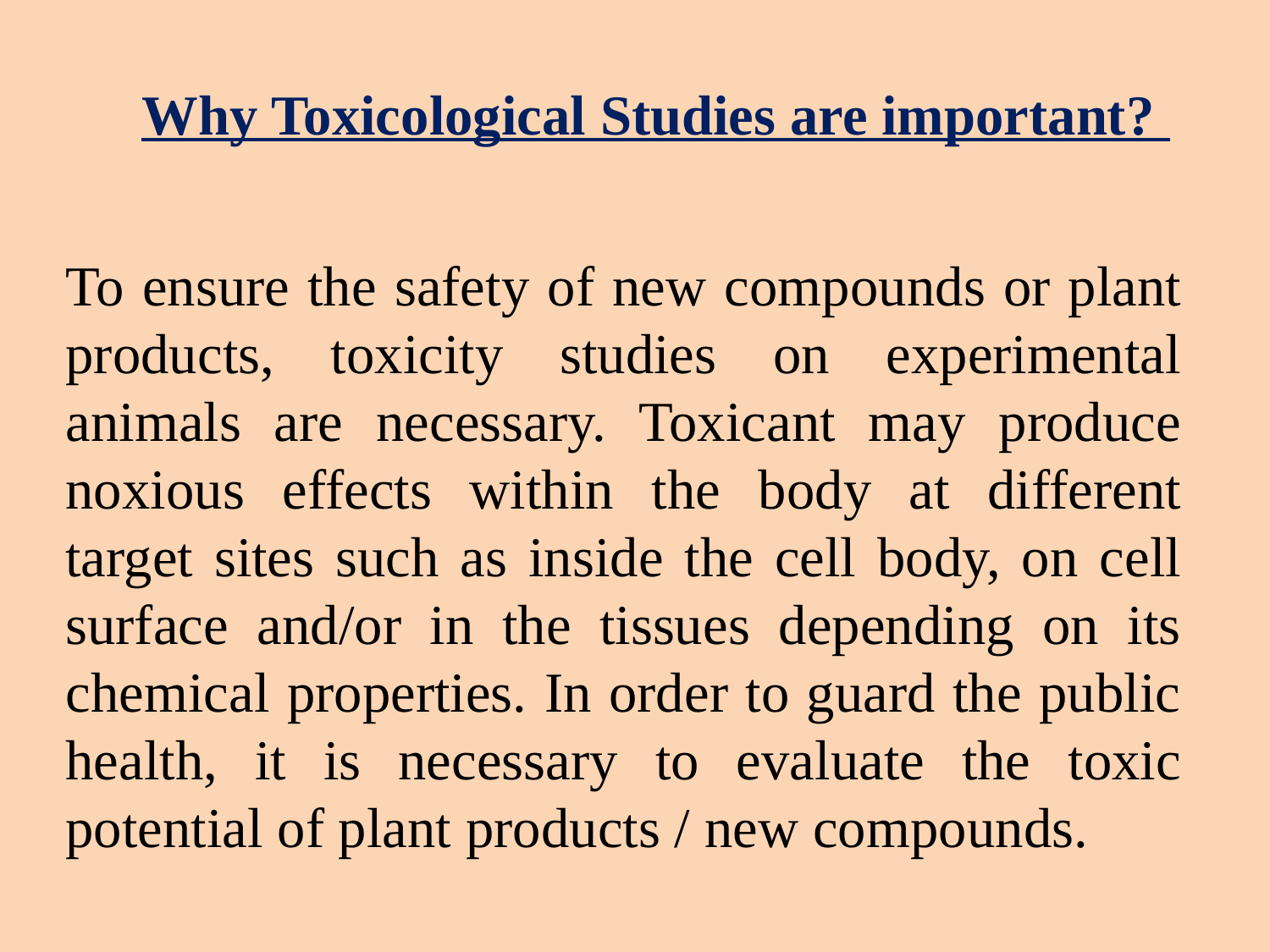

# Why Toxicological Studies are important?
To ensure the safety of new compounds or plant products, toxicity studies on experimental animals are necessary. Toxicant may produce noxious effects within the body at different target sites such as inside the cell body, on cell surface and/or in the tissues depending on its chemical properties. In order to guard the public health, it is necessary to evaluate the toxic potential of plant products / new compounds.